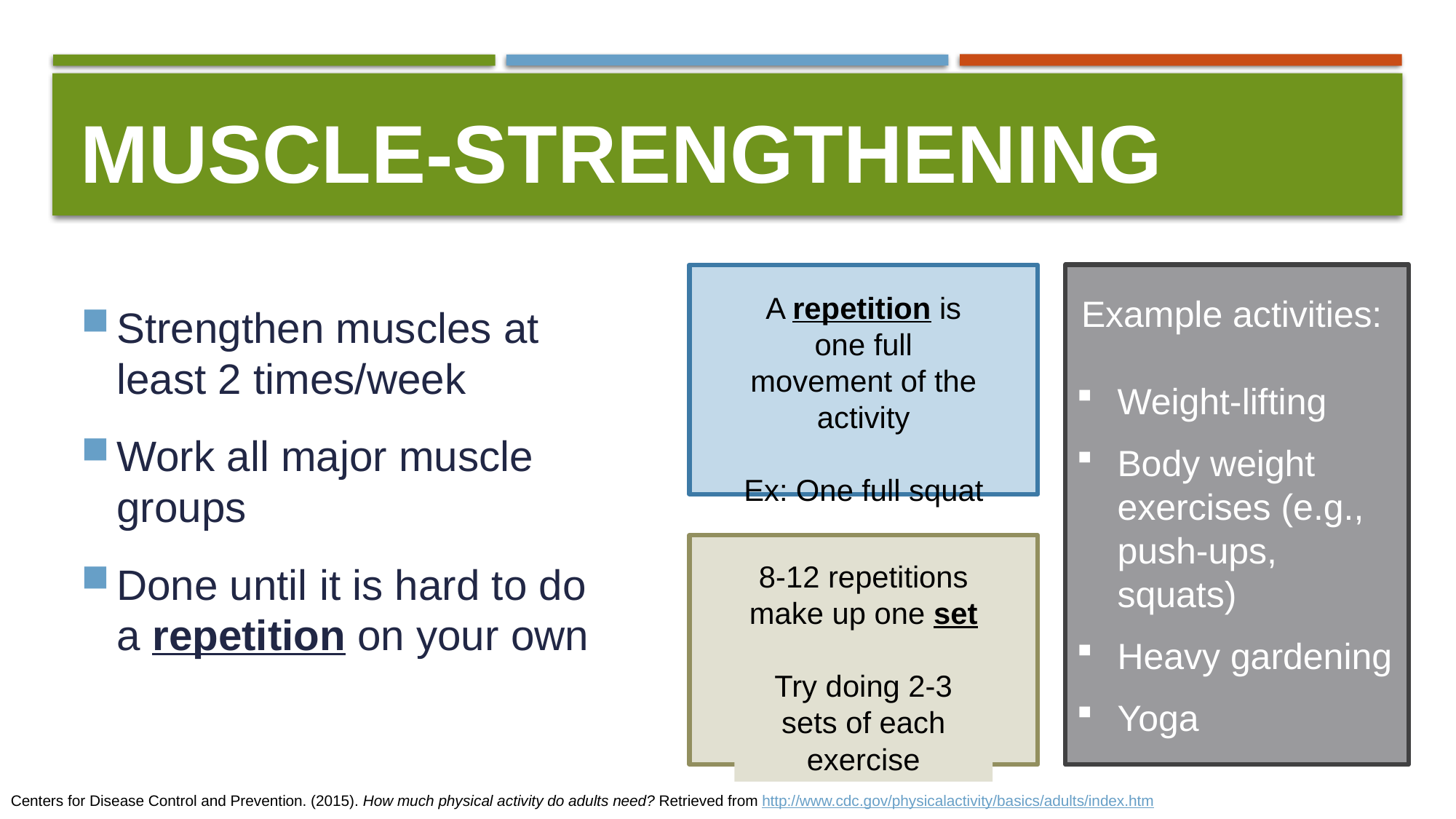

# Muscle-Strengthening
Strengthen muscles at least 2 times/week
Work all major muscle groups
Done until it is hard to do a repetition on your own

A repetition is one full movement of the activity

Ex: One full squat
Example activities:

Weight-lifting
Body weight exercises (e.g., push-ups, squats)
Heavy gardening
Yoga

8-12 repetitions make up one set

Try doing 2-3 sets of each exercise
Centers for Disease Control and Prevention. (2015). How much physical activity do adults need? Retrieved from http://www.cdc.gov/physicalactivity/basics/adults/index.htm